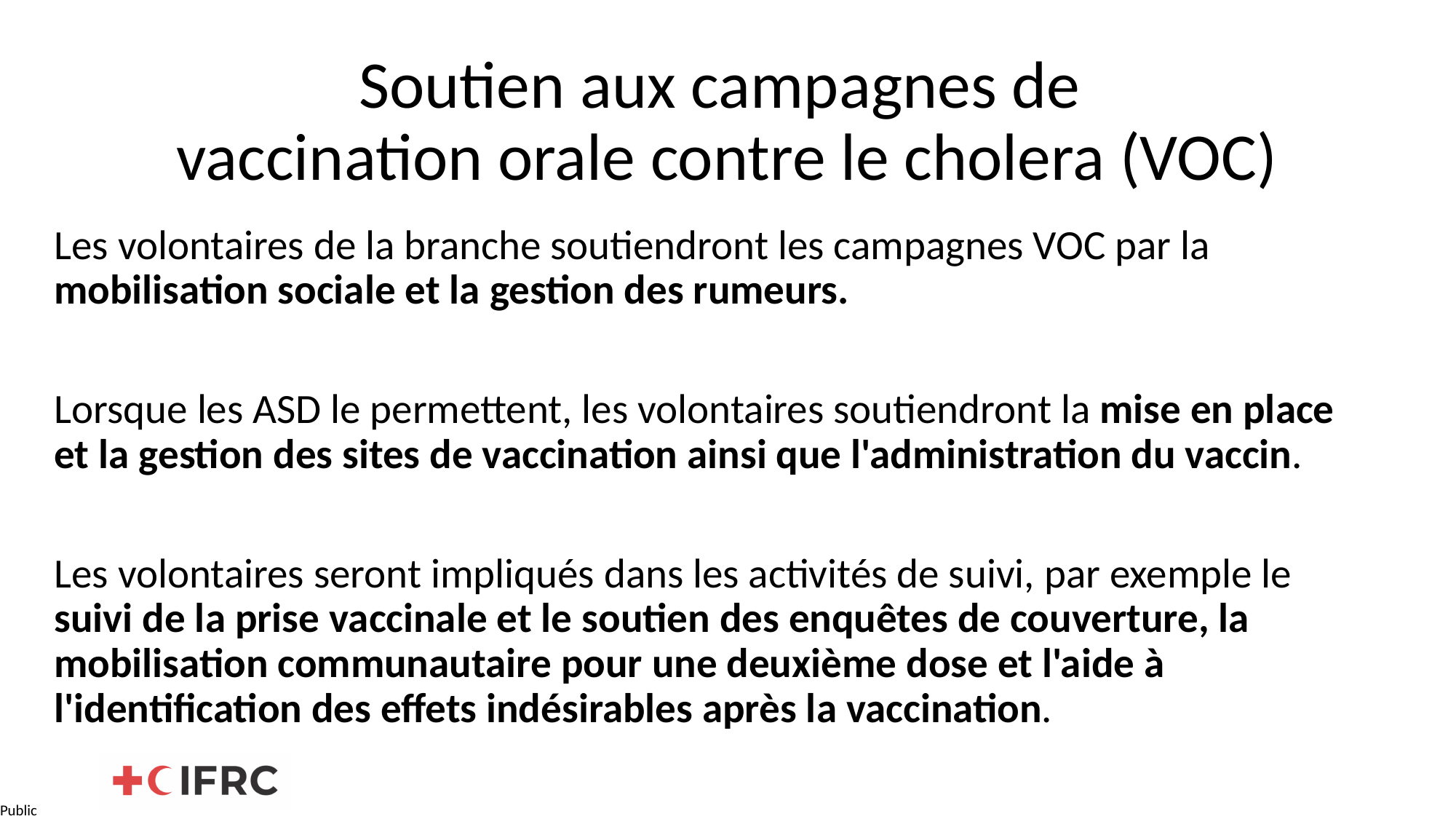

# Soutien aux campagnes de vaccination orale contre le cholera (VOC)
Les volontaires de la branche soutiendront les campagnes VOC par la mobilisation sociale et la gestion des rumeurs.

Lorsque les ASD le permettent, les volontaires soutiendront la mise en place et la gestion des sites de vaccination ainsi que l'administration du vaccin.

Les volontaires seront impliqués dans les activités de suivi, par exemple le suivi de la prise vaccinale et le soutien des enquêtes de couverture, la mobilisation communautaire pour une deuxième dose et l'aide à l'identification des effets indésirables après la vaccination.